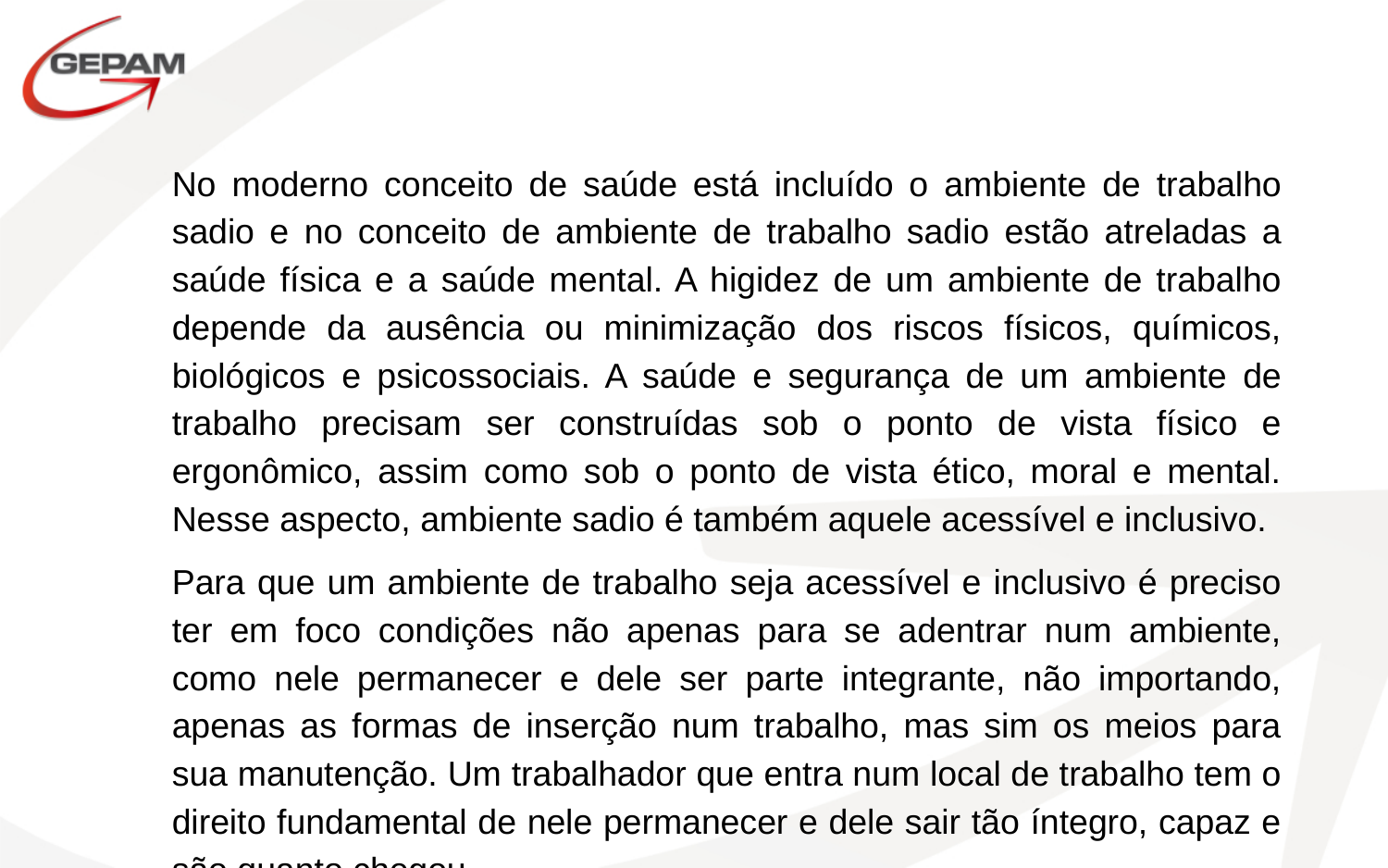

No moderno conceito de saúde está incluído o ambiente de trabalho sadio e no conceito de ambiente de trabalho sadio estão atreladas a saúde física e a saúde mental. A higidez de um ambiente de trabalho depende da ausência ou minimização dos riscos físicos, químicos, biológicos e psicossociais. A saúde e segurança de um ambiente de trabalho precisam ser construídas sob o ponto de vista físico e ergonômico, assim como sob o ponto de vista ético, moral e mental. Nesse aspecto, ambiente sadio é também aquele acessível e inclusivo.
Para que um ambiente de trabalho seja acessível e inclusivo é preciso ter em foco condições não apenas para se adentrar num ambiente, como nele permanecer e dele ser parte integrante, não importando, apenas as formas de inserção num trabalho, mas sim os meios para sua manutenção. Um trabalhador que entra num local de trabalho tem o direito fundamental de nele permanecer e dele sair tão íntegro, capaz e são quanto chegou.